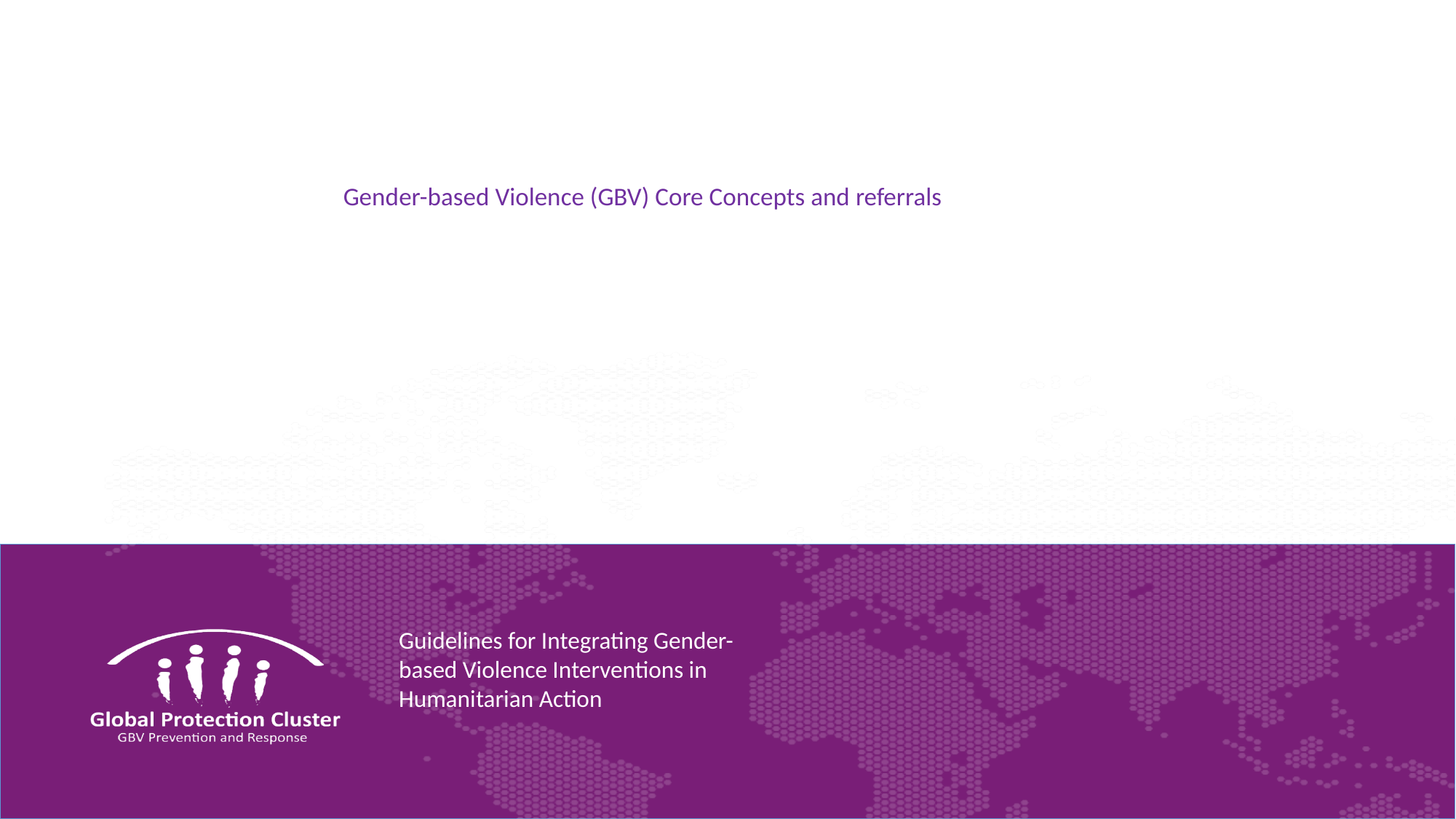

# Gender-based Violence (GBV) Core Concepts and referrals